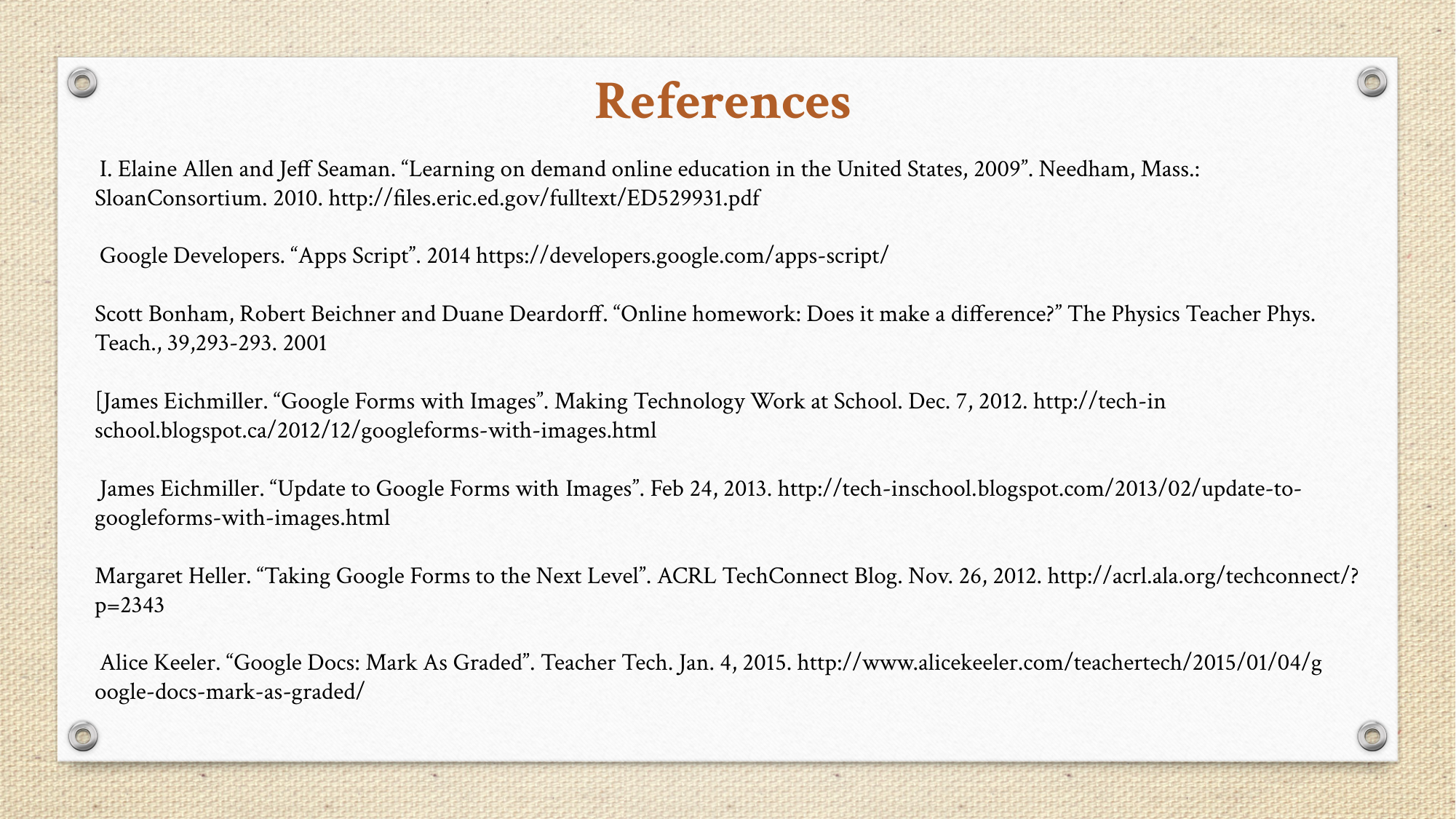

References
 I. Elaine Allen and Jeff Seaman. “Learning on demand online education in the United States, 2009”. Needham, Mass.: SloanConsortium. 2010. http://files.eric.ed.gov/fulltext/ED529931.pdf

 Google Developers. “Apps Script”. 2014 https://developers.google.com/apps-script/

Scott Bonham, Robert Beichner and Duane Deardorff. “Online homework: Does it make a difference?” The Physics Teacher Phys. Teach., 39,293-293. 2001

[James Eichmiller. “Google Forms with Images”. Making Technology Work at School. Dec. 7, 2012. http://tech-in  school.blogspot.ca/2012/12/googleforms-with-images.html

 James Eichmiller. “Update to Google Forms with Images”. Feb 24, 2013. http://tech-inschool.blogspot.com/2013/02/update-to-googleforms-with-images.html

Margaret Heller. “Taking Google Forms to the Next Level”. ACRL TechConnect Blog. Nov. 26, 2012. http://acrl.ala.org/techconnect/?p=2343

 Alice Keeler. “Google Docs: Mark As Graded”. Teacher Tech. Jan. 4, 2015. http://www.alicekeeler.com/teachertech/2015/01/04/g
oogle-docs-mark-as-graded/